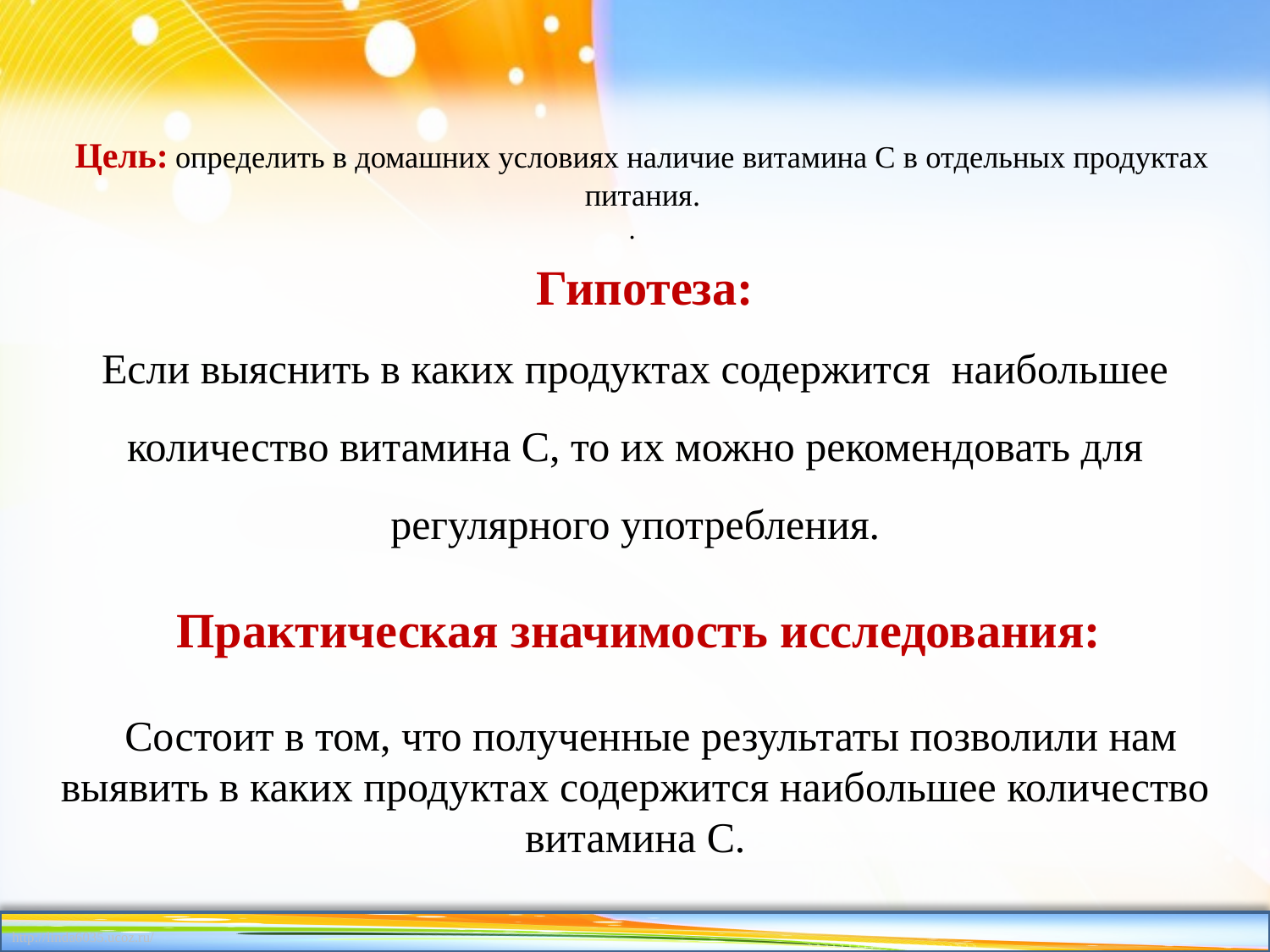

# Цель: определить в домашних условиях наличие витамина С в отдельных продуктах питания. .
Гипотеза:
Если выяснить в каких продуктах содержится  наибольшее количество витамина С, то их можно рекомендовать для регулярного употребления.

Практическая значимость исследования:

Состоит в том, что полученные результаты позволили нам выявить в каких продуктах содержится наибольшее количество витамина С.